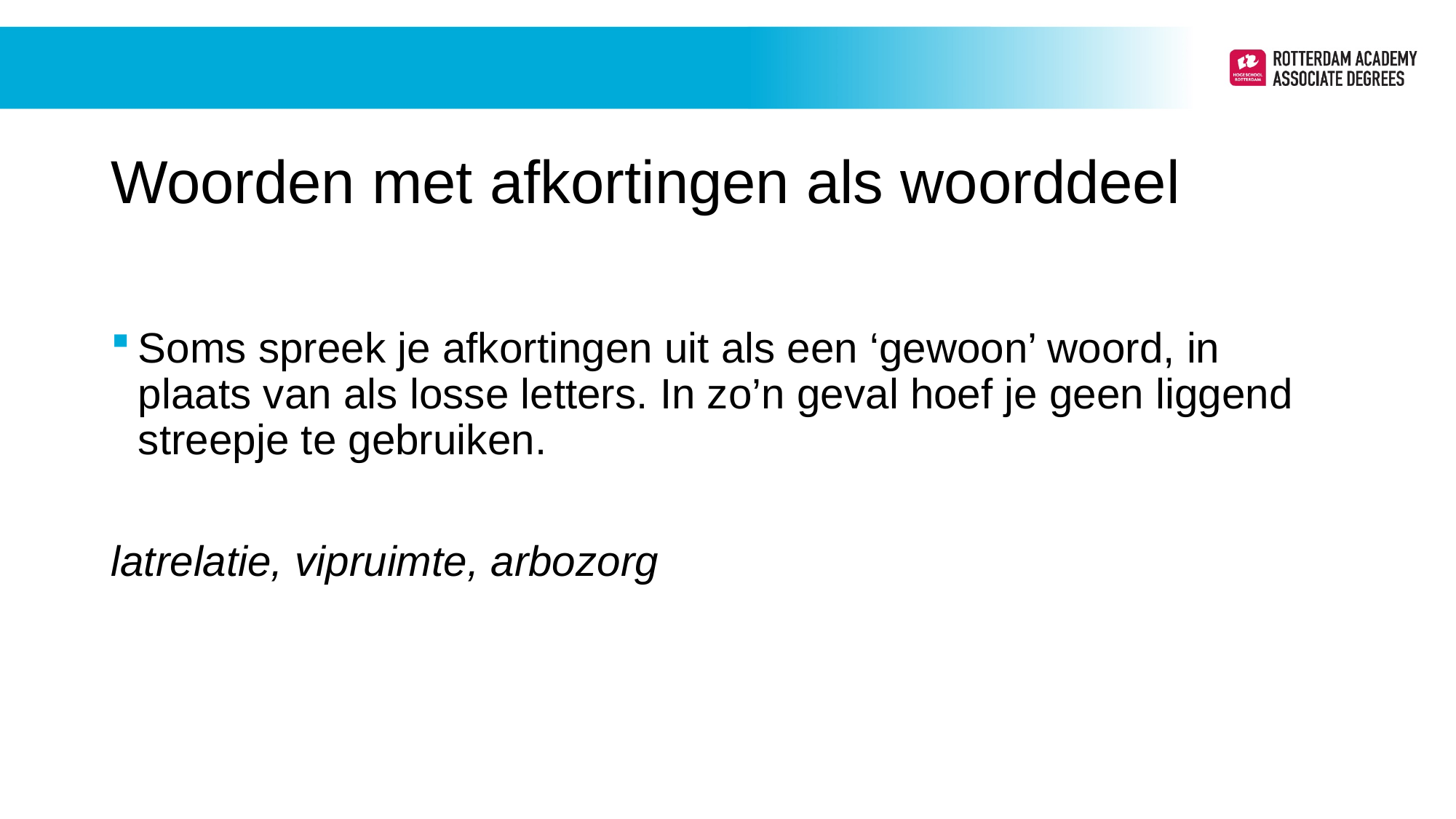

# Woorden met afkortingen als woorddeel
Soms spreek je afkortingen uit als een ‘gewoon’ woord, in plaats van als losse letters. In zo’n geval hoef je geen liggend streepje te gebruiken.

latrelatie, vipruimte, arbozorg